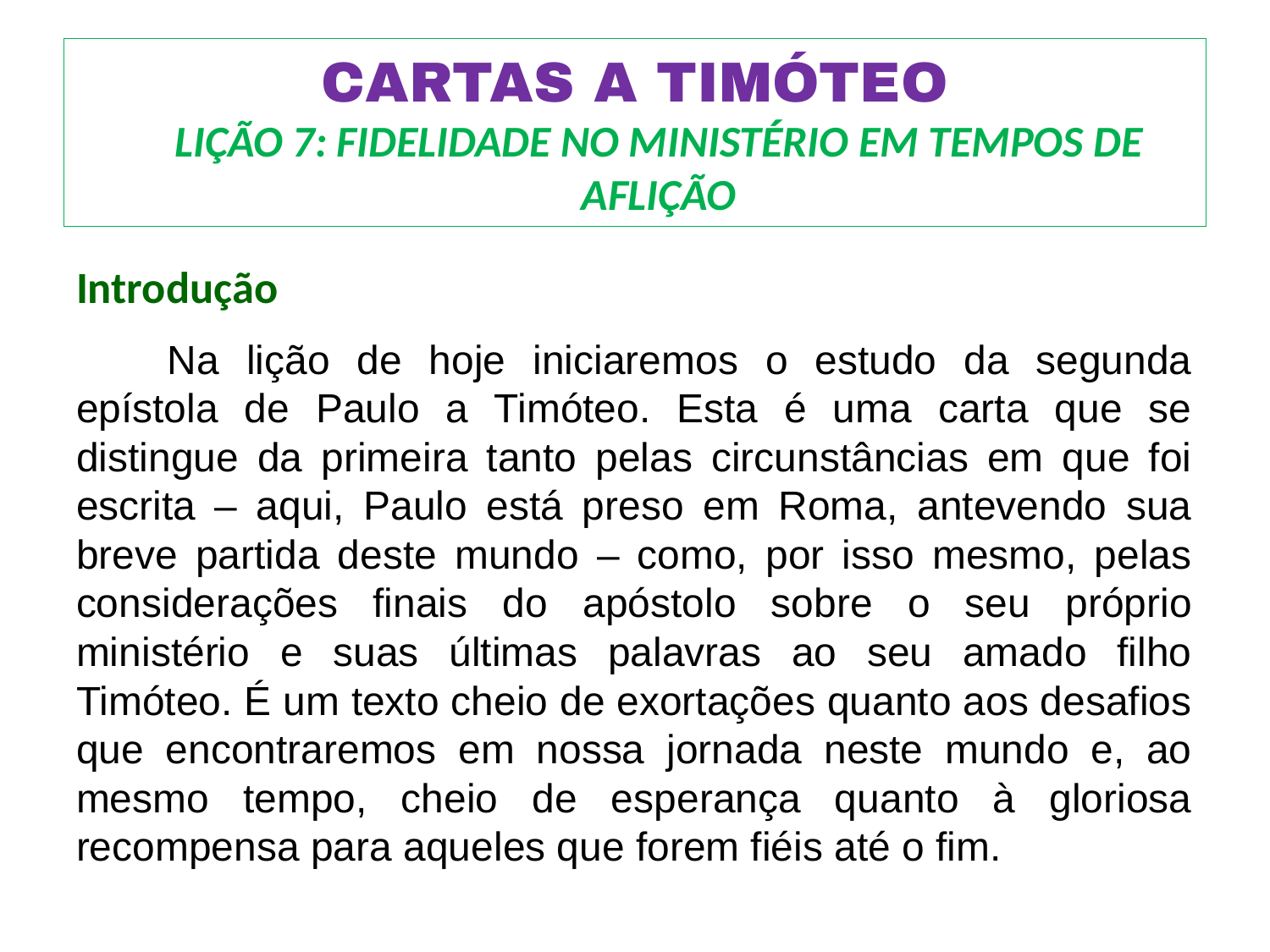

# CARTAS A TIMÓTEO LIÇÃO 7: FIDELIDADE NO MINISTÉRIO EM TEMPOS DE AFLIÇÃO

Introdução

	Na lição de hoje iniciaremos o estudo da segunda epístola de Paulo a Timóteo. Esta é uma carta que se distingue da primeira tanto pelas circunstâncias em que foi escrita – aqui, Paulo está preso em Roma, antevendo sua breve partida deste mundo – como, por isso mesmo, pelas considerações finais do apóstolo sobre o seu próprio ministério e suas últimas palavras ao seu amado filho Timóteo. É um texto cheio de exortações quanto aos desafios que encontraremos em nossa jornada neste mundo e, ao mesmo tempo, cheio de esperança quanto à gloriosa recompensa para aqueles que forem fiéis até o fim.